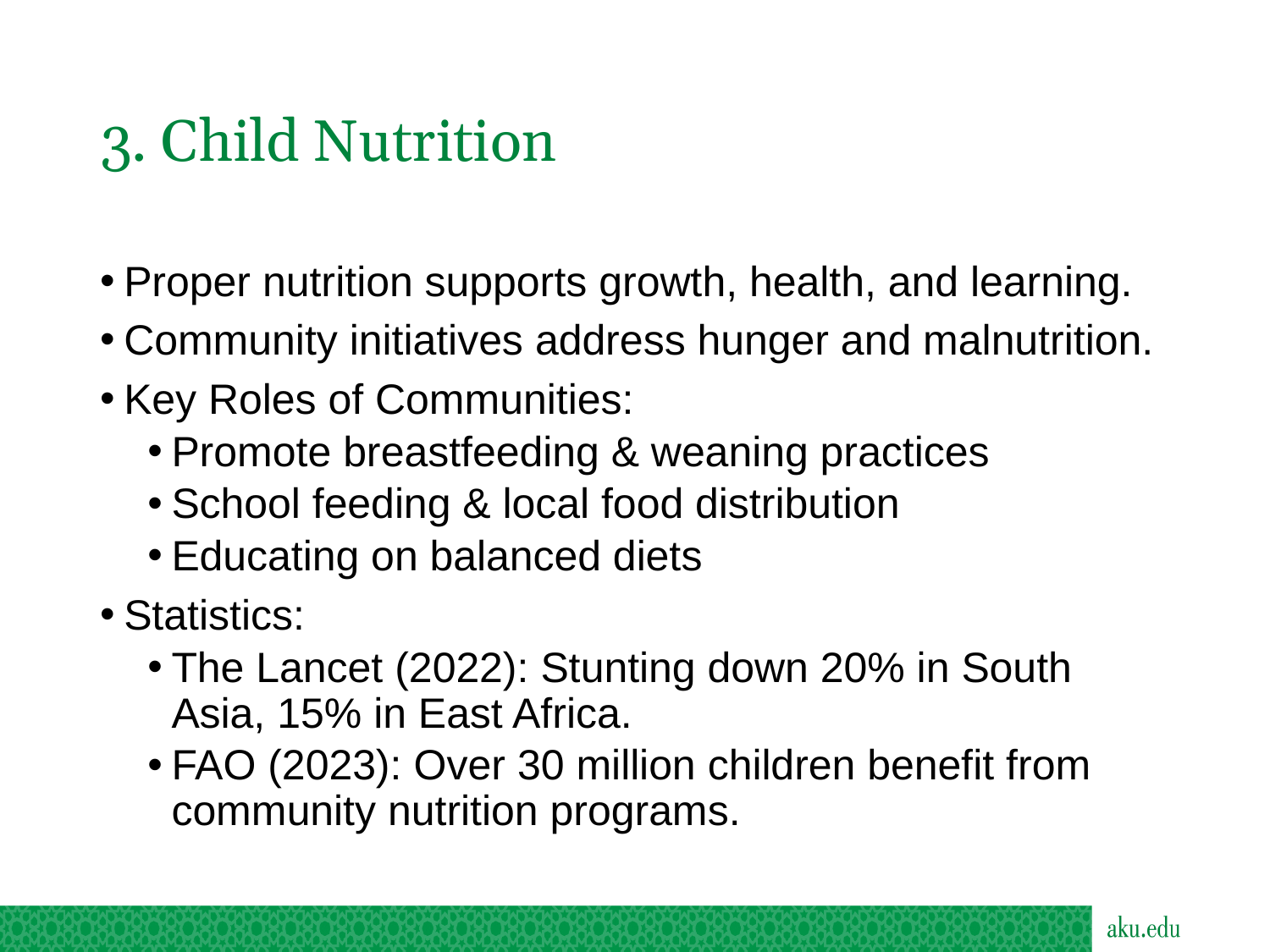

# 3. Child Nutrition
Proper nutrition supports growth, health, and learning.
Community initiatives address hunger and malnutrition.
Key Roles of Communities:
Promote breastfeeding & weaning practices
School feeding & local food distribution
Educating on balanced diets
Statistics:
The Lancet (2022): Stunting down 20% in South Asia, 15% in East Africa.
FAO (2023): Over 30 million children benefit from community nutrition programs.